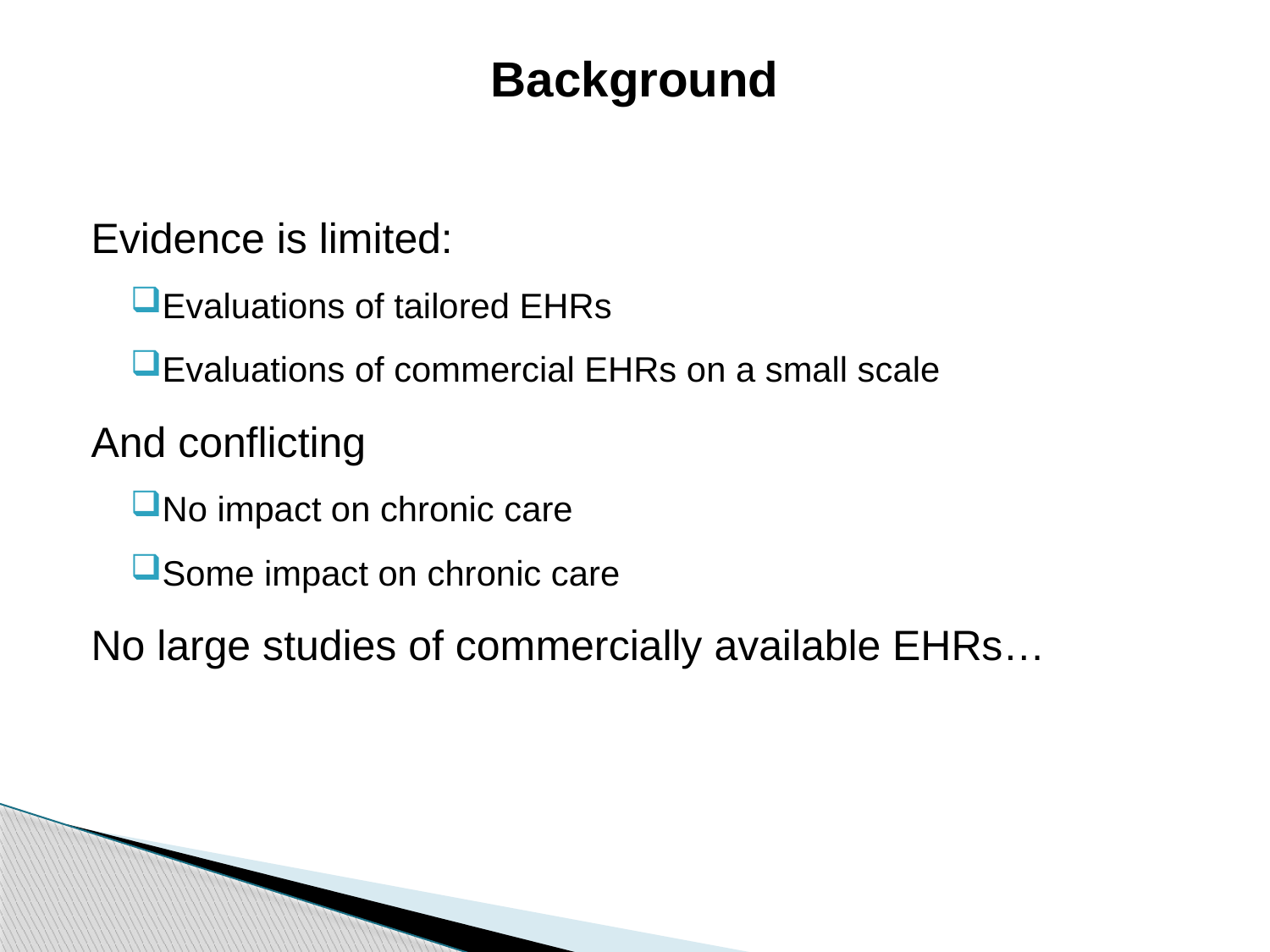

# Background
Evidence is limited:
Evaluations of tailored EHRs
Evaluations of commercial EHRs on a small scale
And conflicting
No impact on chronic care
Some impact on chronic care
No large studies of commercially available EHRs…